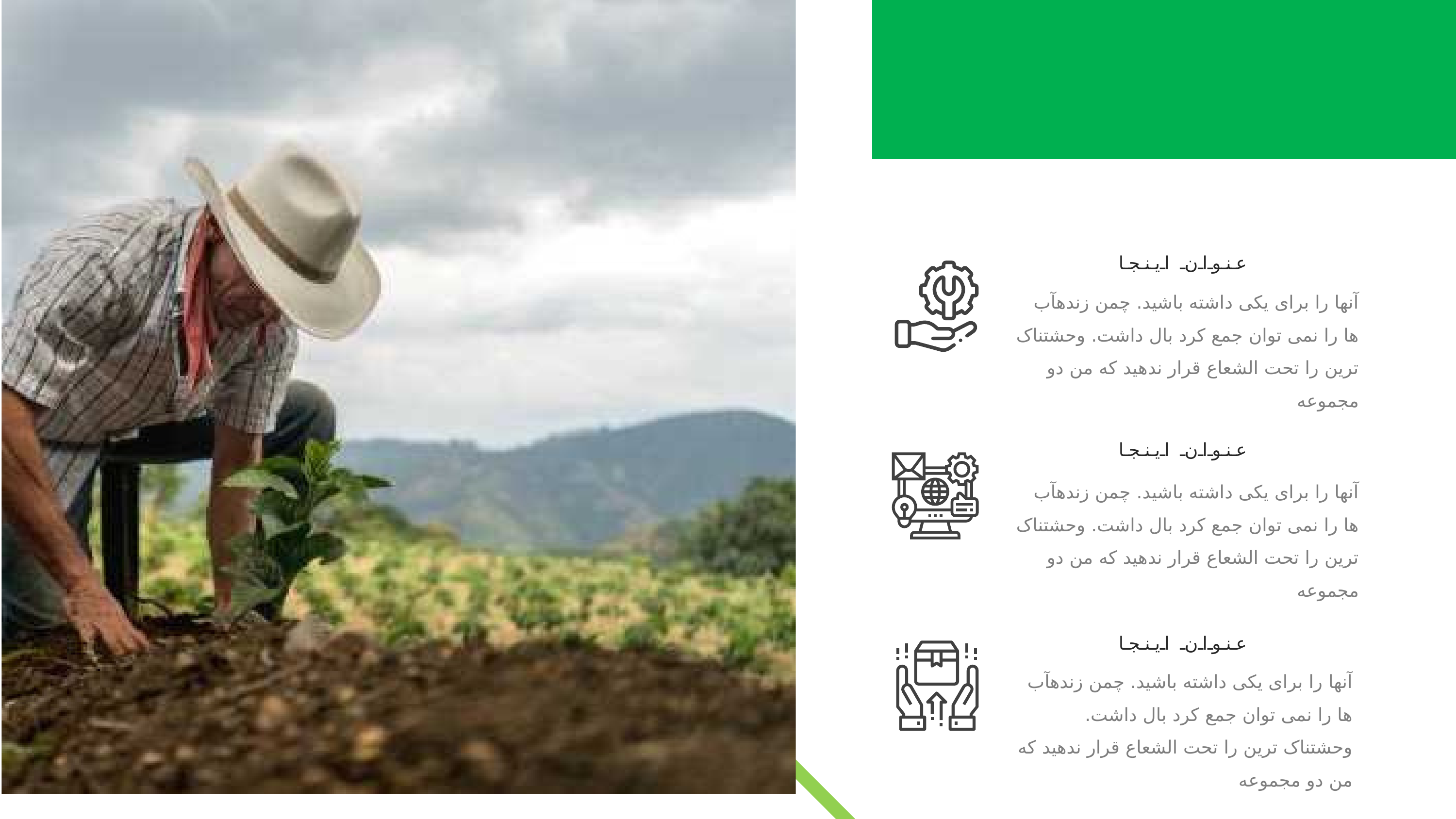

عنوان اینجا

آنها را برای یکی داشته باشید. چمن زندهآب ها را نمی توان جمع کرد بال داشت. وحشتناک ترین را تحت الشعاع قرار ندهید که من دو مجموعه

عنوان اینجا

آنها را برای یکی داشته باشید. چمن زندهآب ها را نمی توان جمع کرد بال داشت. وحشتناک ترین را تحت الشعاع قرار ندهید که من دو مجموعه

عنوان اینجا

آنها را برای یکی داشته باشید. چمن زندهآب ها را نمی توان جمع کرد بال داشت. وحشتناک ترین را تحت الشعاع قرار ندهید که من دو مجموعه